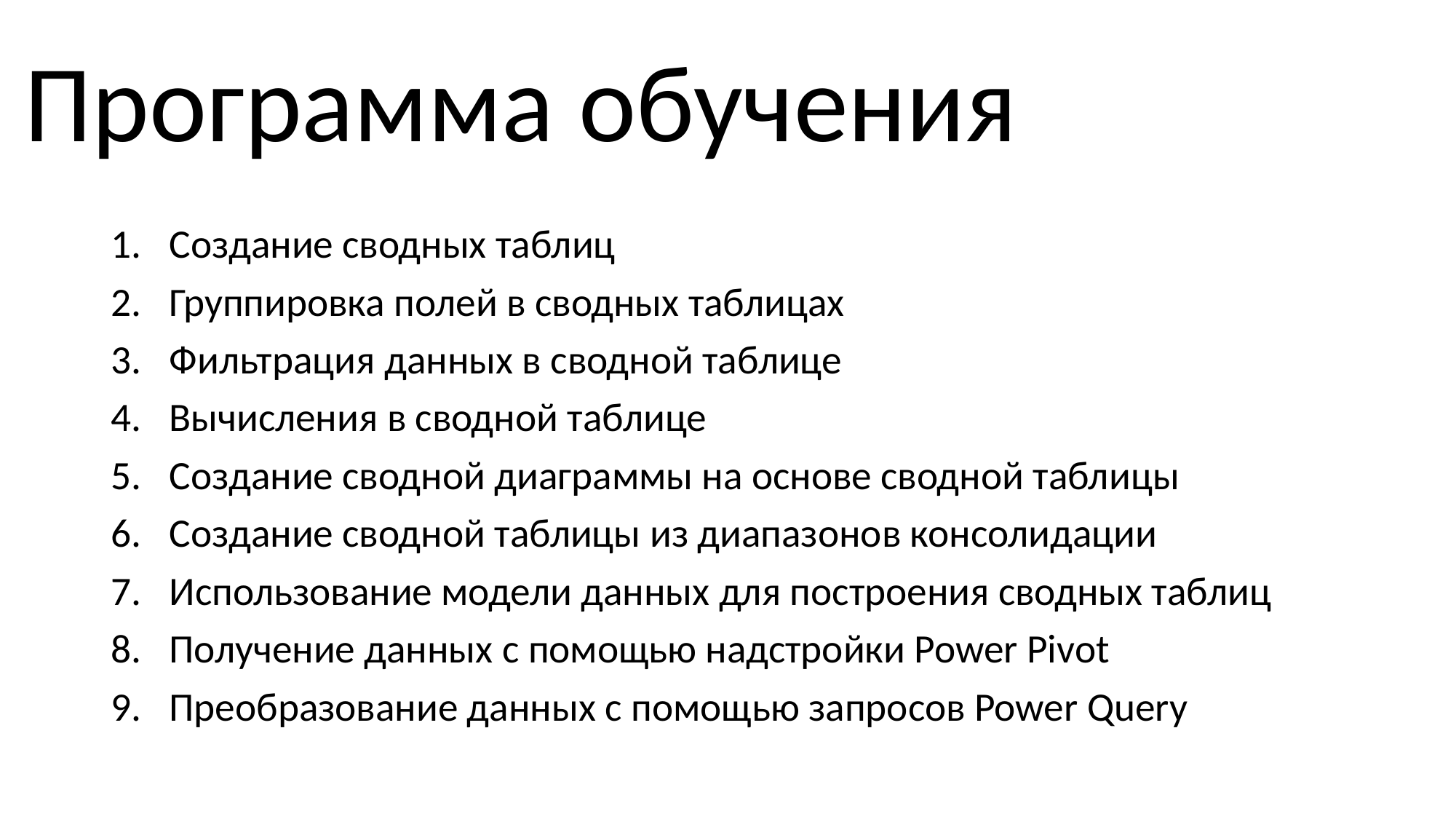

# Программа обучения
Создание сводных таблиц
Группировка полей в сводных таблицах
Фильтрация данных в сводной таблице
Вычисления в сводной таблице
Создание сводной диаграммы на основе сводной таблицы
Создание сводной таблицы из диапазонов консолидации
Использование модели данных для построения сводных таблиц
Получение данных с помощью надстройки Power Pivot
Преобразование данных с помощью запросов Power Query